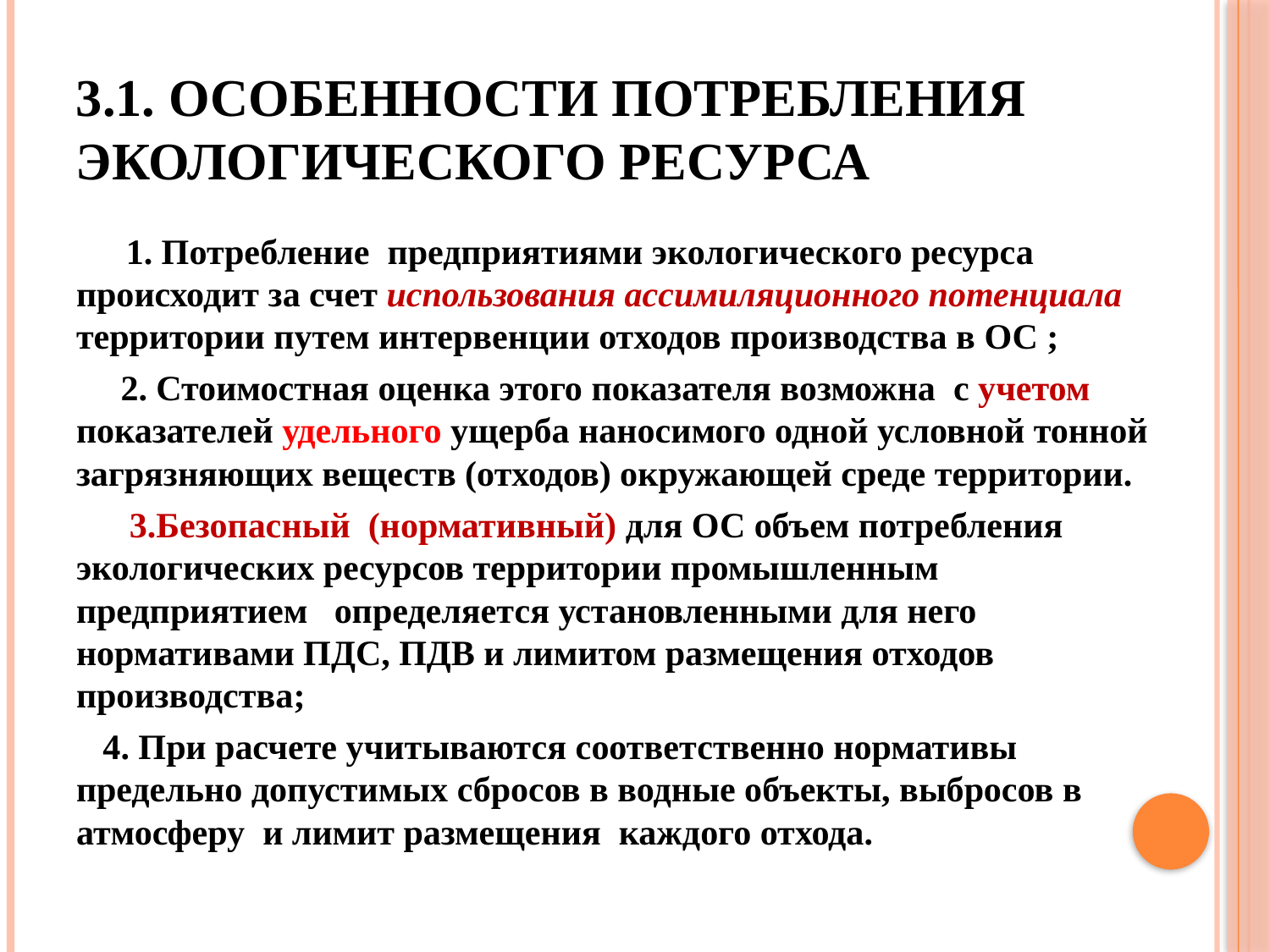

# 3.1. Особенности потребления экологического ресурса
     1. Потребление  предприятиями экологического ресурса происходит за счет использования ассимиляционного потенциала территории путем интервенции отходов производства в ОС ;
     2. Стоимостная оценка этого показателя возможна  с учетом показателей удельного ущерба наносимого одной условной тонной загрязняющих веществ (отходов) окружающей среде территории.
      3.Безопасный  (нормативный) для ОС объем потребления экологических ресурсов территории промышленным предприятием   определяется установленными для него нормативами ПДС, ПДВ и лимитом размещения отходов производства;
   4. При расчете учитываются соответственно нормативы предельно допустимых сбросов в водные объекты, выбросов в атмосферу  и лимит размещения  каждого отхода.